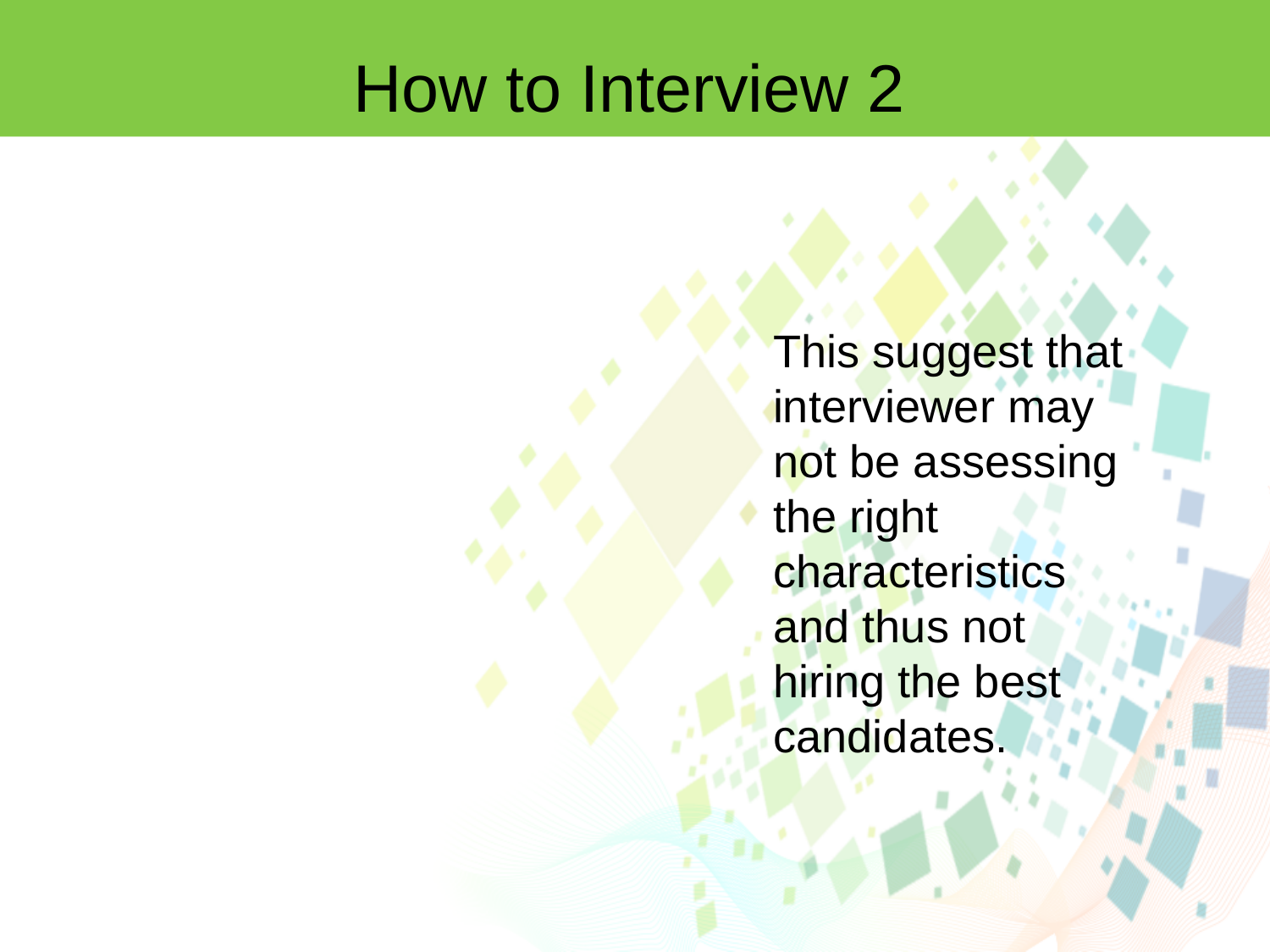

How to Interview 2
This suggest that interviewer may not be assessing the right characteristics and thus not hiring the best candidates.